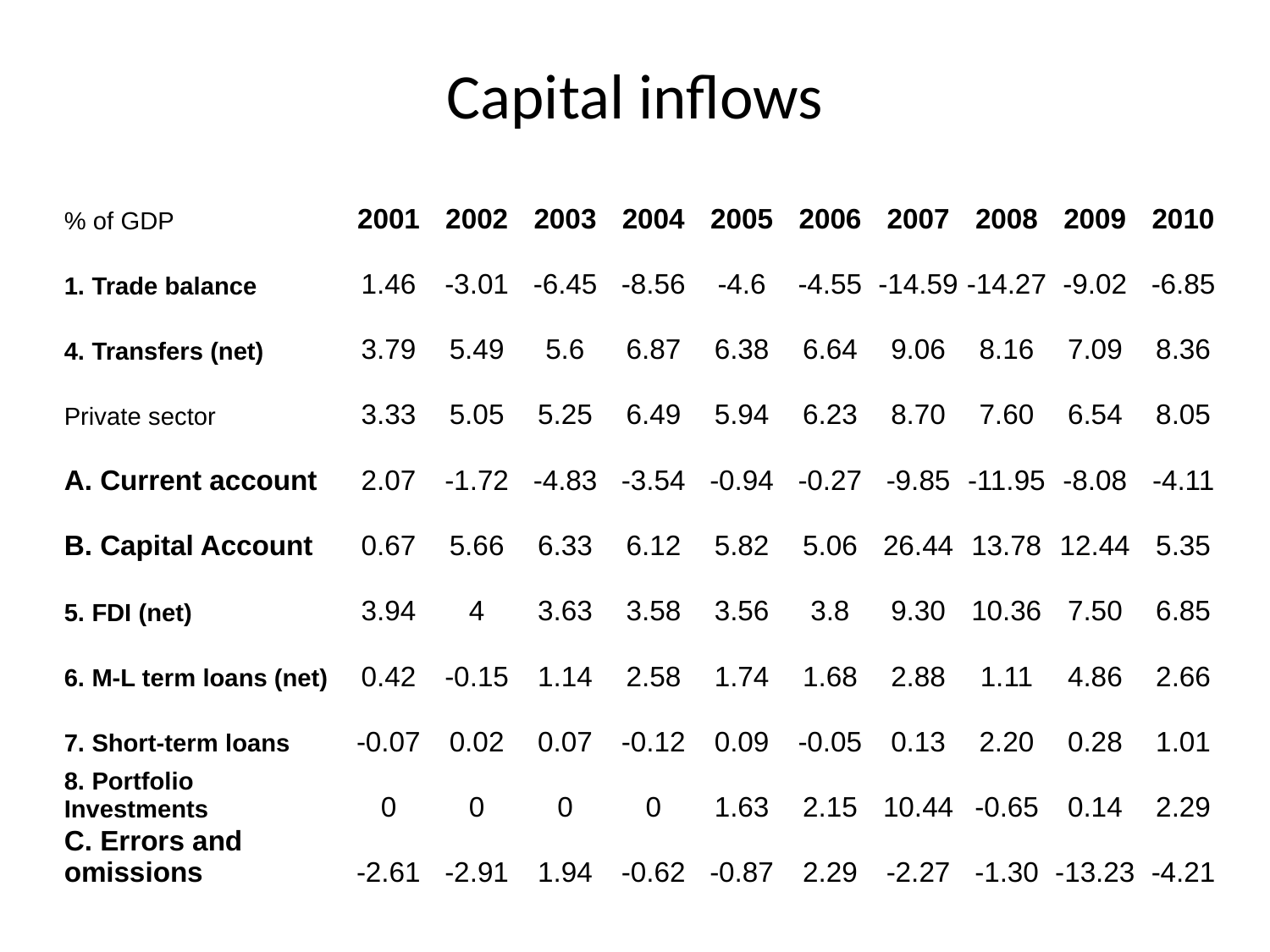

# Capital inflows
| % of GDP | 2001 | 2002 | 2003 | 2004 | 2005 | 2006 | 2007 | 2008 | 2009 | 2010 |
| --- | --- | --- | --- | --- | --- | --- | --- | --- | --- | --- |
| 1. Trade balance | 1.46 | -3.01 | -6.45 | -8.56 | -4.6 | -4.55 | -14.59 | -14.27 | -9.02 | -6.85 |
| 4. Transfers (net) | 3.79 | 5.49 | 5.6 | 6.87 | 6.38 | 6.64 | 9.06 | 8.16 | 7.09 | 8.36 |
| Private sector | 3.33 | 5.05 | 5.25 | 6.49 | 5.94 | 6.23 | 8.70 | 7.60 | 6.54 | 8.05 |
| A. Current account | 2.07 | -1.72 | -4.83 | -3.54 | -0.94 | -0.27 | -9.85 | -11.95 | -8.08 | -4.11 |
| B. Capital Account | 0.67 | 5.66 | 6.33 | 6.12 | 5.82 | 5.06 | 26.44 | 13.78 | 12.44 | 5.35 |
| 5. FDI (net) | 3.94 | 4 | 3.63 | 3.58 | 3.56 | 3.8 | 9.30 | 10.36 | 7.50 | 6.85 |
| 6. M-L term loans (net) | 0.42 | -0.15 | 1.14 | 2.58 | 1.74 | 1.68 | 2.88 | 1.11 | 4.86 | 2.66 |
| 7. Short-term loans | -0.07 | 0.02 | 0.07 | -0.12 | 0.09 | -0.05 | 0.13 | 2.20 | 0.28 | 1.01 |
| 8. Portfolio Investments | 0 | 0 | 0 | 0 | 1.63 | 2.15 | 10.44 | -0.65 | 0.14 | 2.29 |
| C. Errors and omissions | -2.61 | -2.91 | 1.94 | -0.62 | -0.87 | 2.29 | -2.27 | -1.30 | -13.23 | -4.21 |